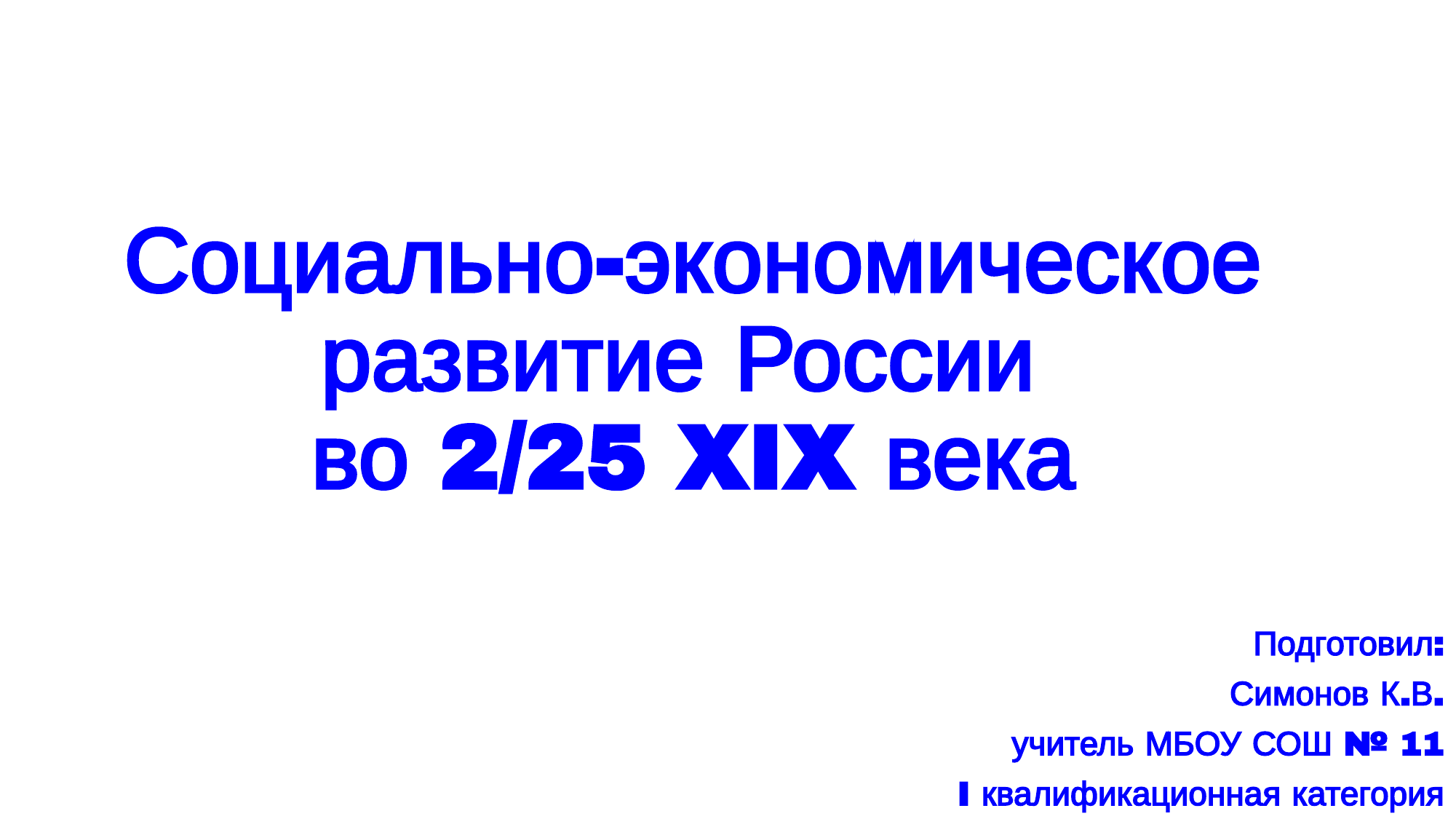

# Социально-экономическое развитие России во 2/25 XIX века
Подготовил:
Симонов К.В.
учитель МБОУ СОШ № 11
I квалификационная категория